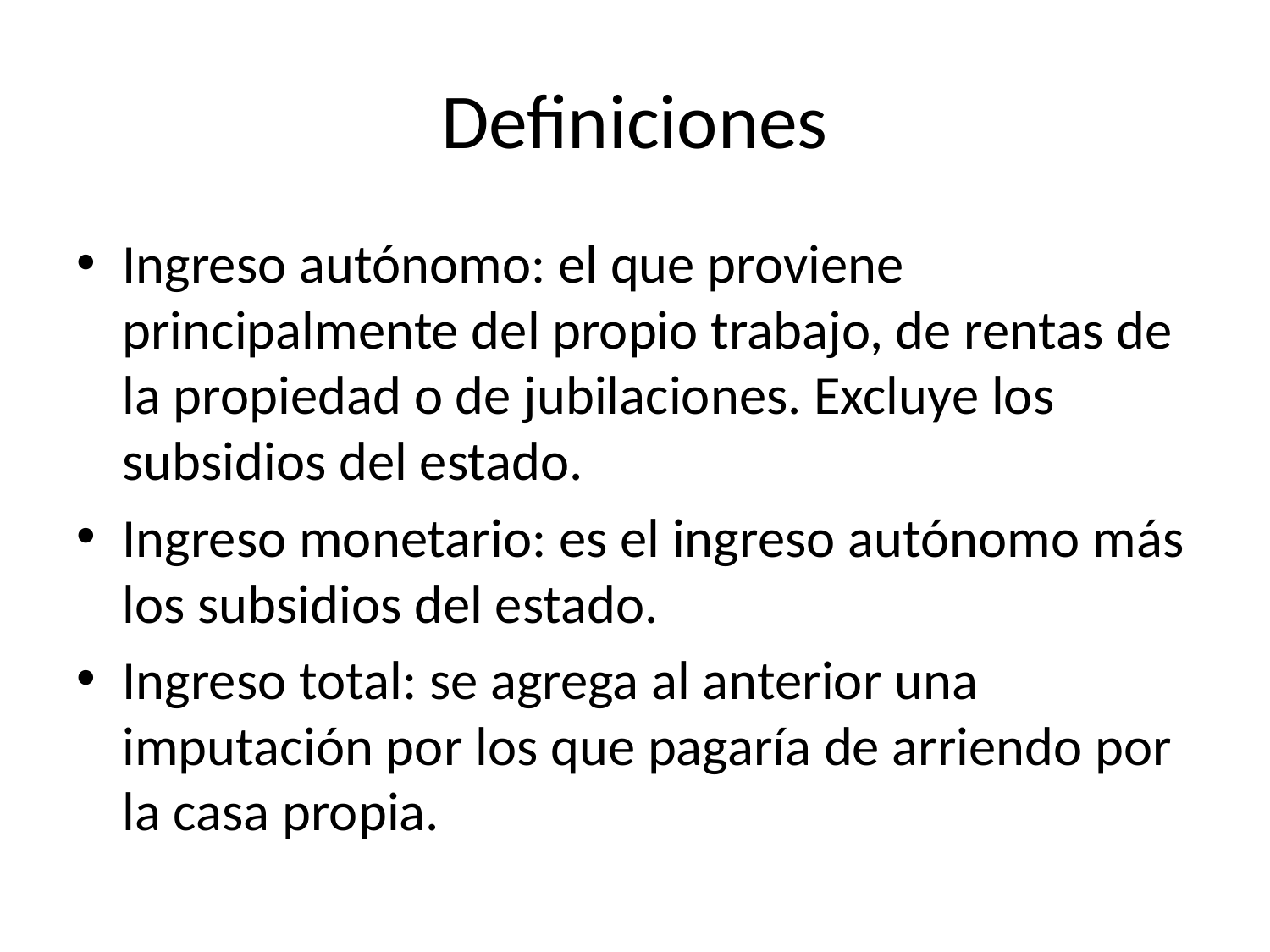

# Definiciones
Ingreso autónomo: el que proviene principalmente del propio trabajo, de rentas de la propiedad o de jubilaciones. Excluye los subsidios del estado.
Ingreso monetario: es el ingreso autónomo más los subsidios del estado.
Ingreso total: se agrega al anterior una imputación por los que pagaría de arriendo por la casa propia.